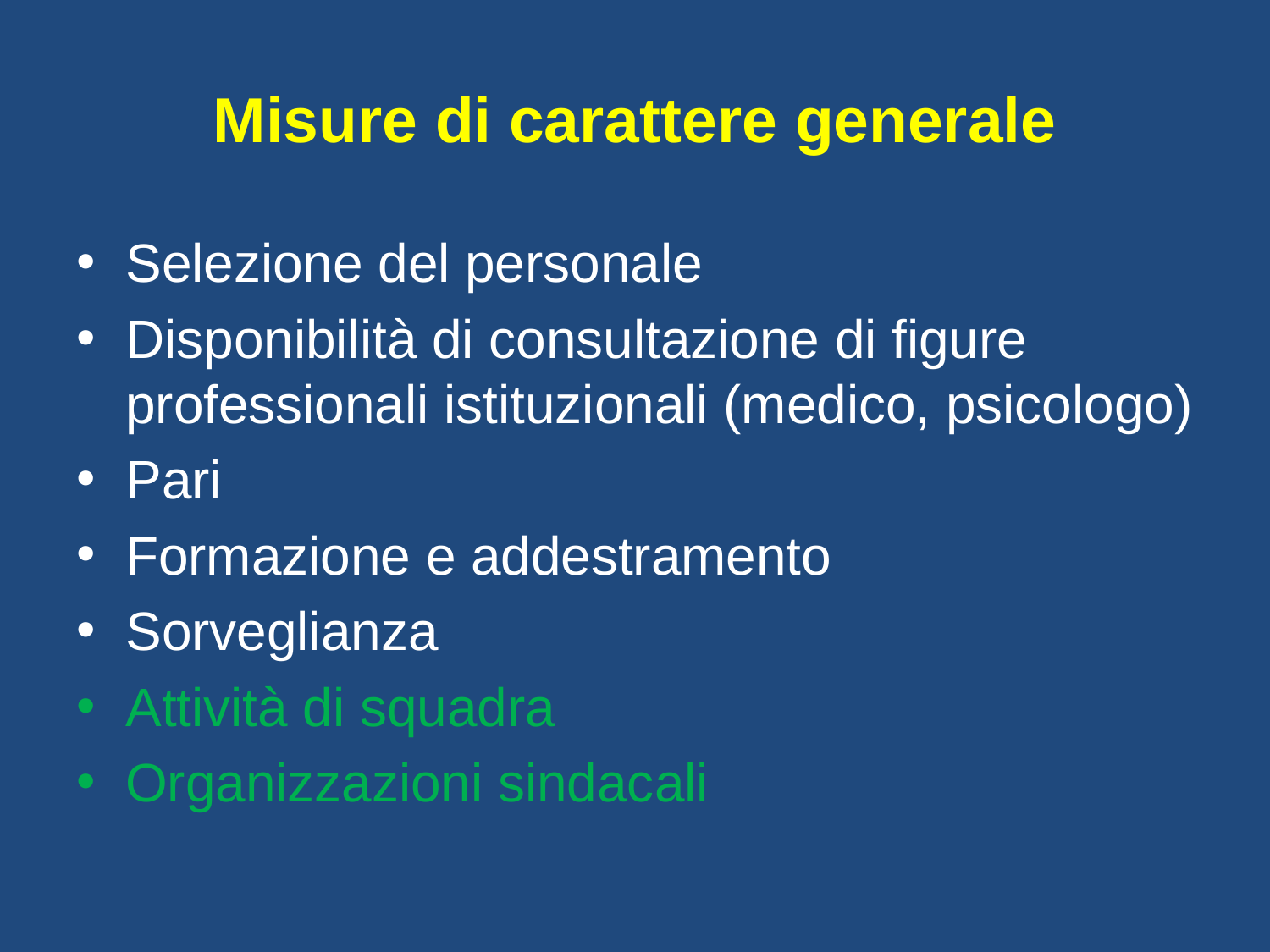

# Misure di carattere generale
Selezione del personale
Disponibilità di consultazione di figure professionali istituzionali (medico, psicologo)
Pari
Formazione e addestramento
Sorveglianza
Attività di squadra
Organizzazioni sindacali